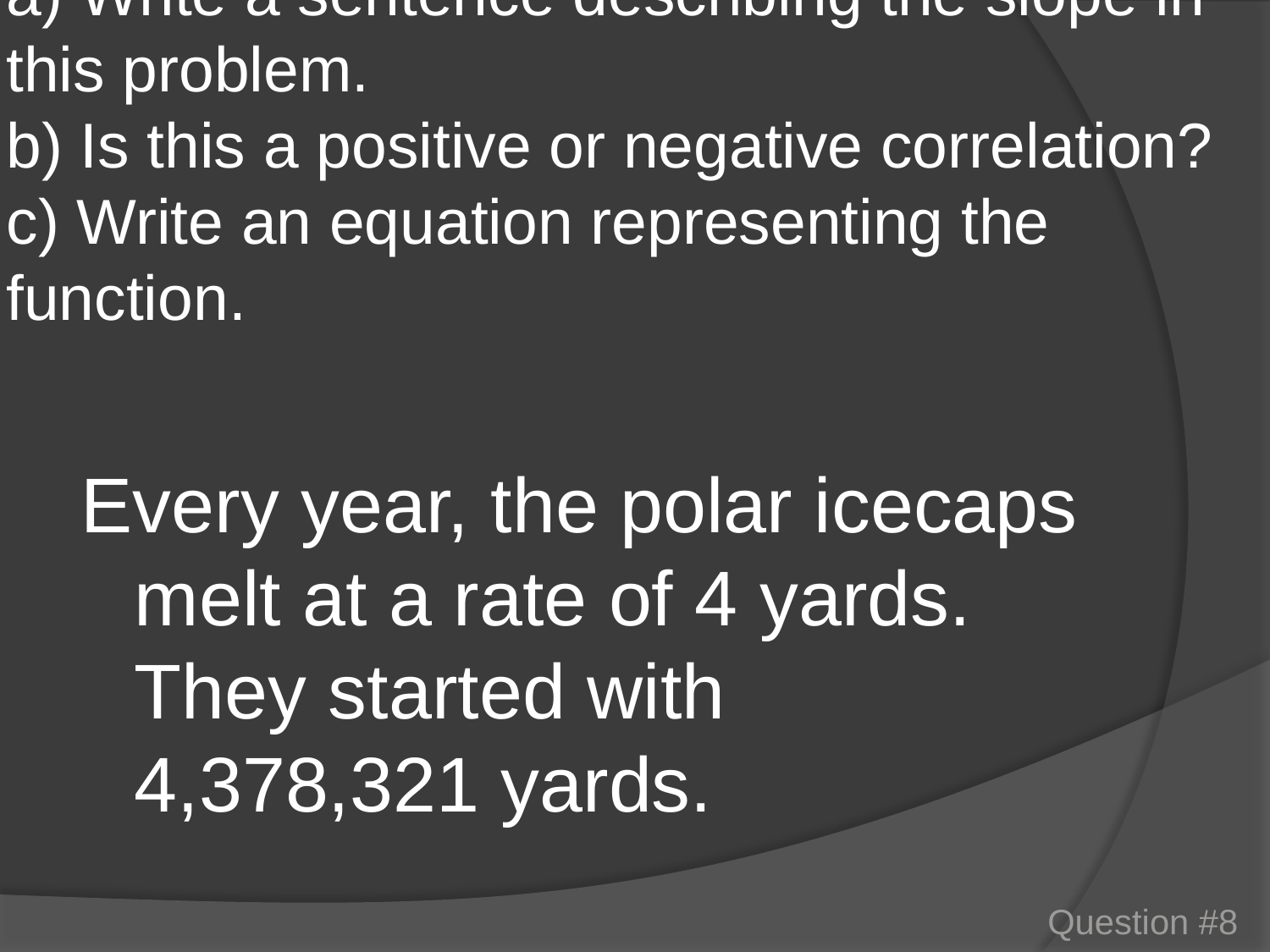

# a) Write a sentence describing the slope in this problem. b) Is this a positive or negative correlation? c) Write an equation representing the function.

Every year, the polar icecaps melt at a rate of 4 yards. They started with 4,378,321 yards.

Question #8